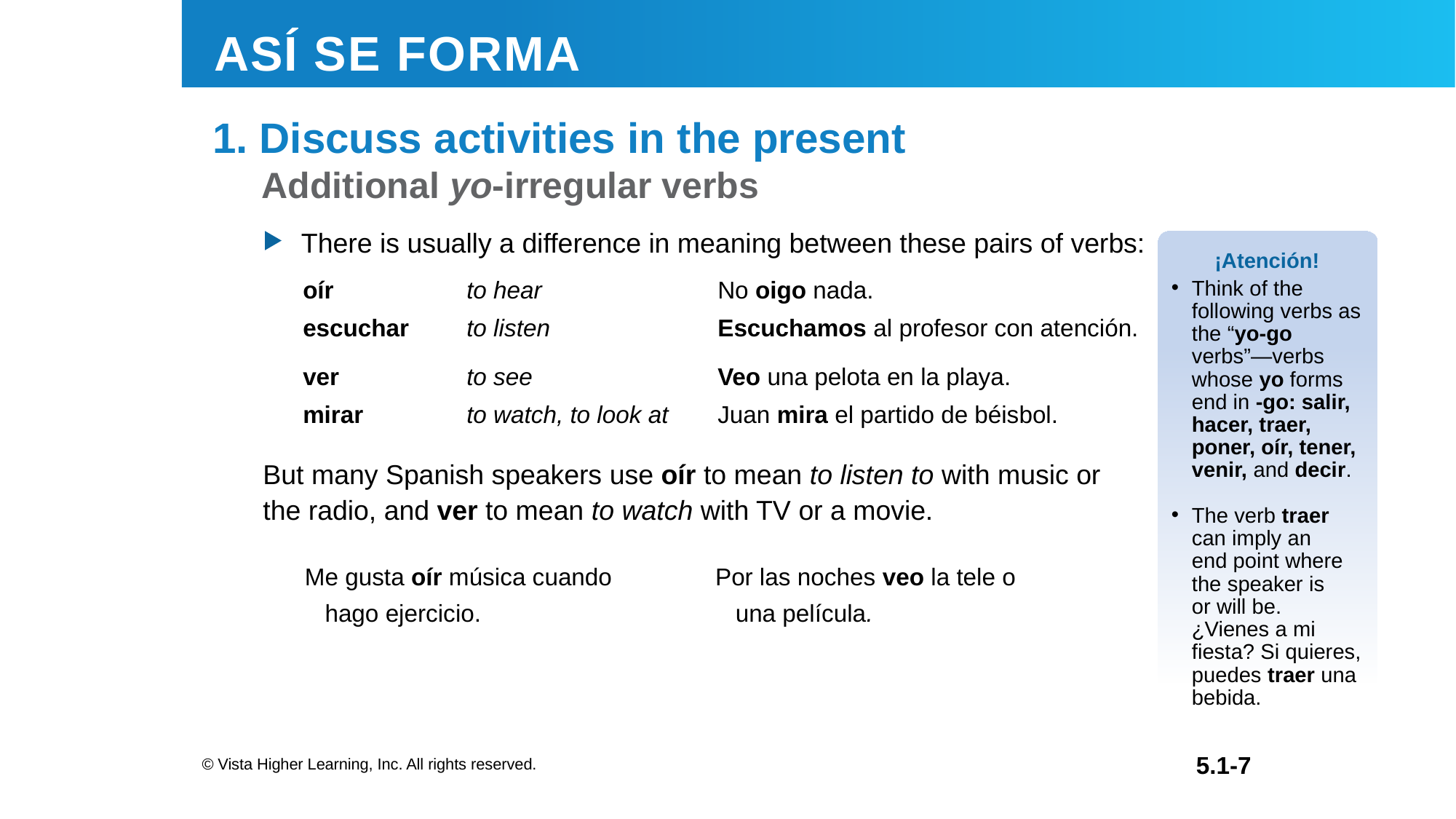

1. Discuss activities in the present
     There is usually a difference in meaning between these pairs of verbs:
¡Atención!
Think of the following verbs as the “yo-go verbs”—verbs whose yo forms end in -go: salir, hacer, traer, poner, oír, tener, venir, and decir.

The verb traer can imply an
end point where the speaker is
or will be.
¿Vienes a mi fiesta? Si quieres, puedes traer una bebida.

| oír escuchar | to hear to listen | No oigo nada. Escuchamos al profesor con atención. |
| --- | --- | --- |
| ver mirar | to see to watch, to look at | Veo una pelota en la playa. Juan mira el partido de béisbol. |
But many Spanish speakers use oír to mean to listen to with music or
the radio, and ver to mean to watch with TV or a movie.
| Me gusta oír música cuando hago ejercicio. | Por las noches veo la tele o una película. |
| --- | --- |
© Vista Higher Learning, Inc. All rights reserved.
5.1-7